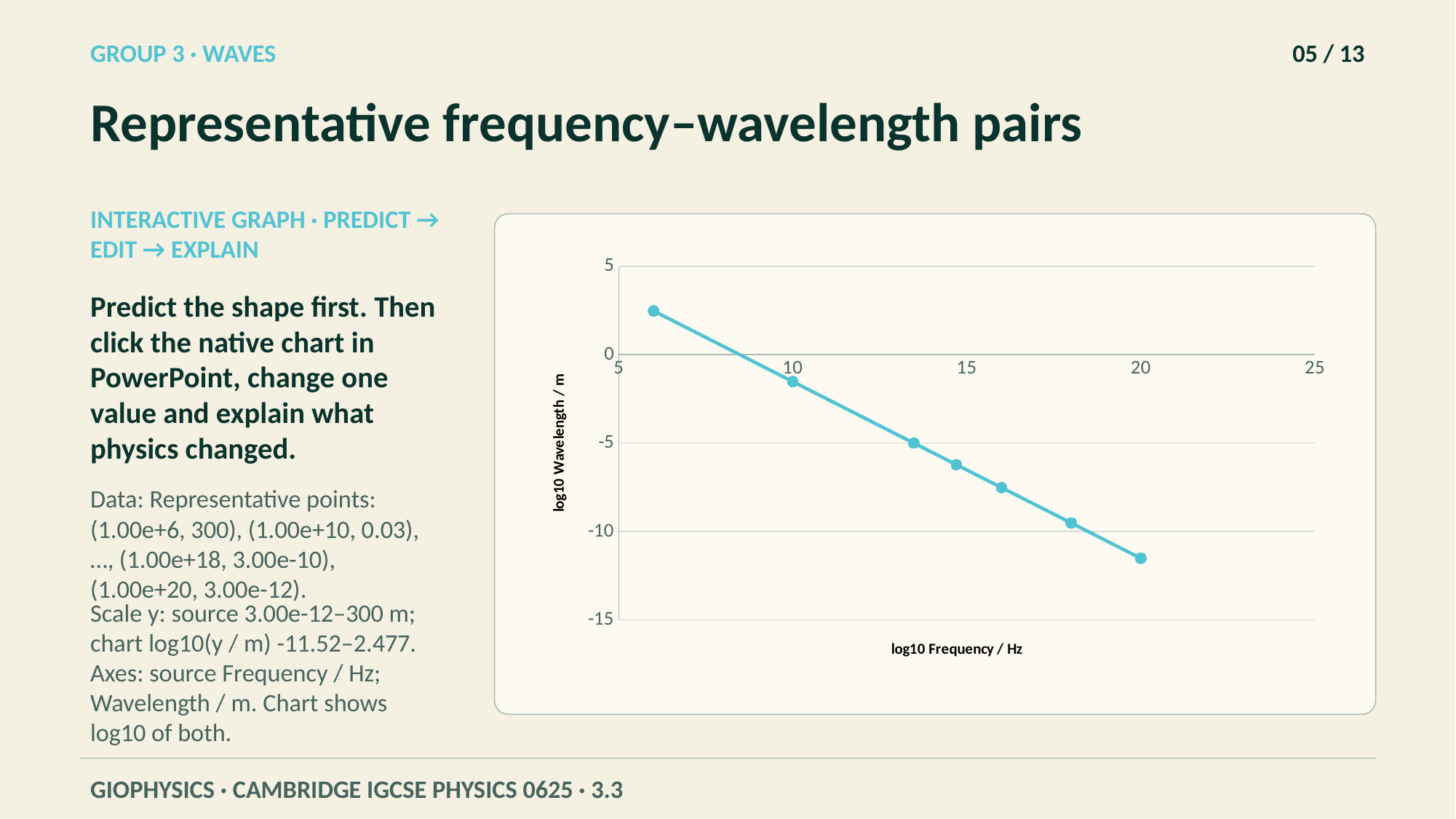

GROUP 3 · WAVES
05 / 13
Representative frequency–wavelength pairs
INTERACTIVE GRAPH · PREDICT → EDIT → EXPLAIN

### Chart

| Category |  |
|---|---|
Predict the shape first. Then click the native chart in PowerPoint, change one value and explain what physics changed.
Data: Representative points: (1.00e+6, 300), (1.00e+10, 0.03), …, (1.00e+18, 3.00e-10), (1.00e+20, 3.00e-12).
Scale y: source 3.00e-12–300 m; chart log10(y / m) -11.52–2.477. Axes: source Frequency / Hz; Wavelength / m. Chart shows log10 of both.

GIOPHYSICS · CAMBRIDGE IGCSE PHYSICS 0625 · 3.3